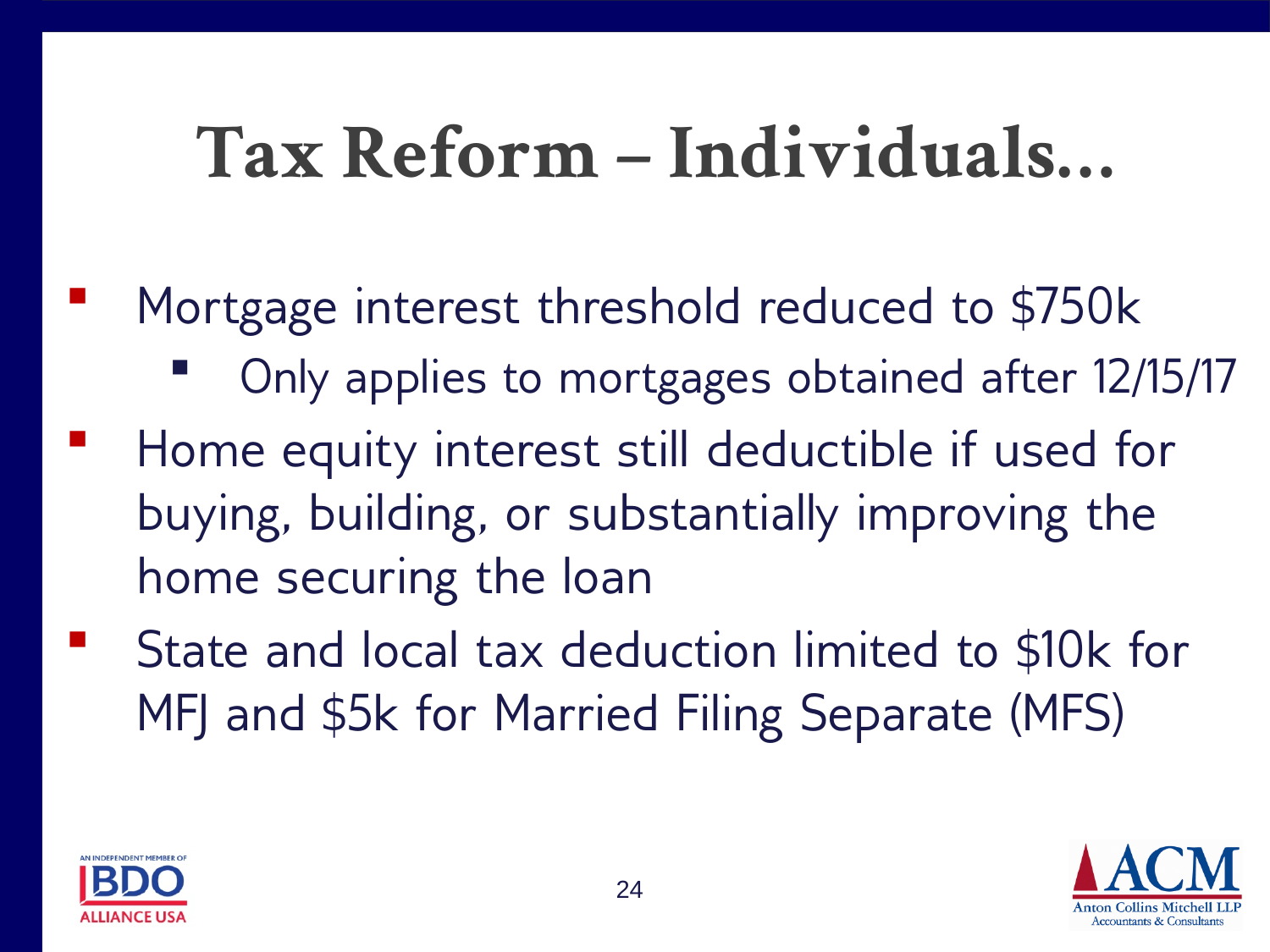

# Tax Reform – Individuals…
Mortgage interest threshold reduced to $750k
Only applies to mortgages obtained after 12/15/17
Home equity interest still deductible if used for buying, building, or substantially improving the home securing the loan
State and local tax deduction limited to $10k for MFJ and $5k for Married Filing Separate (MFS)

24